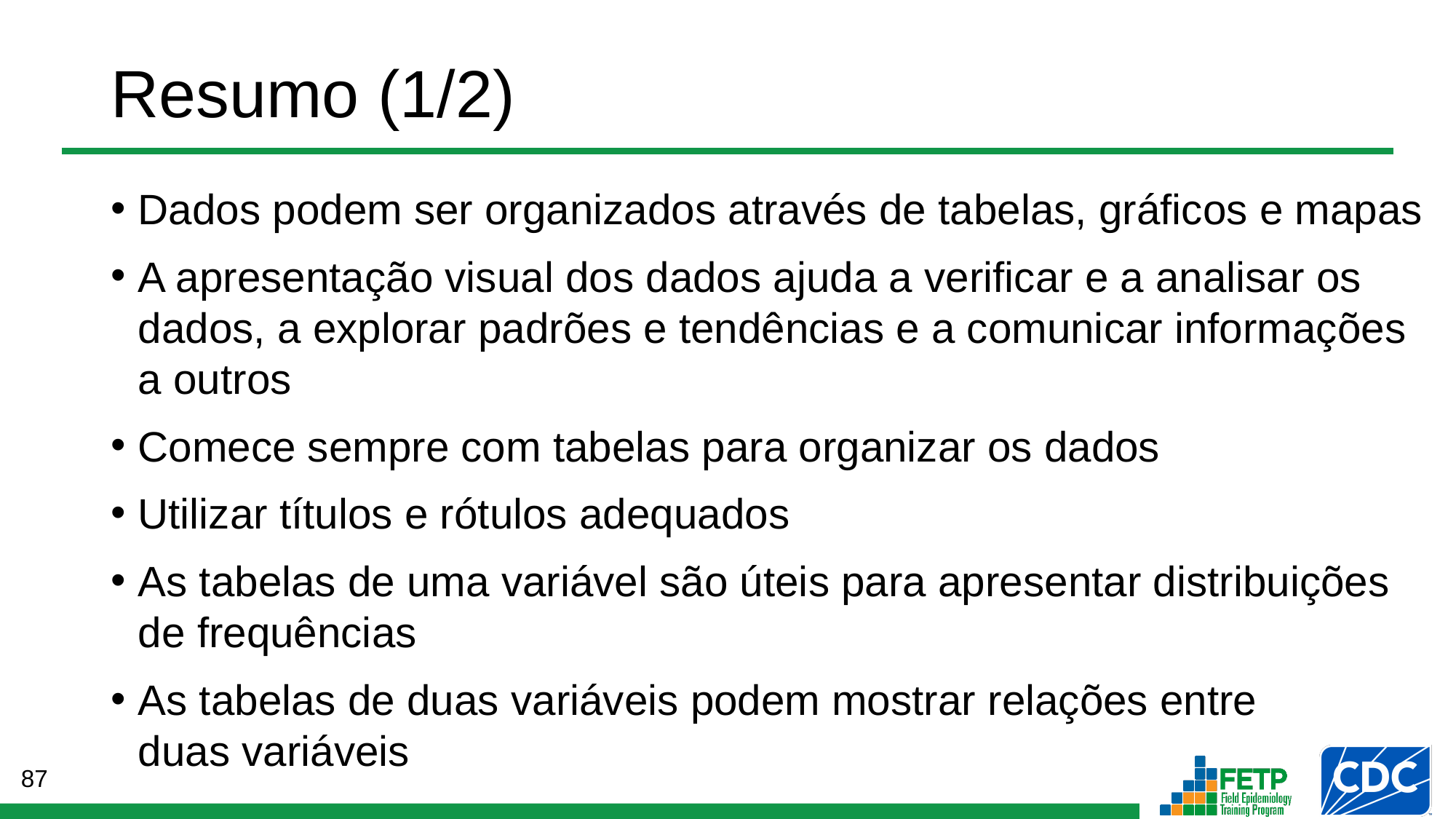

# Resumo (1/2)
Dados podem ser organizados através de tabelas, gráficos e mapas
A apresentação visual dos dados ajuda a verificar e a analisar os dados, a explorar padrões e tendências e a comunicar informações a outros
Comece sempre com tabelas para organizar os dados
Utilizar títulos e rótulos adequados
As tabelas de uma variável são úteis para apresentar distribuições de frequências
As tabelas de duas variáveis podem mostrar relações entre
duas variáveis